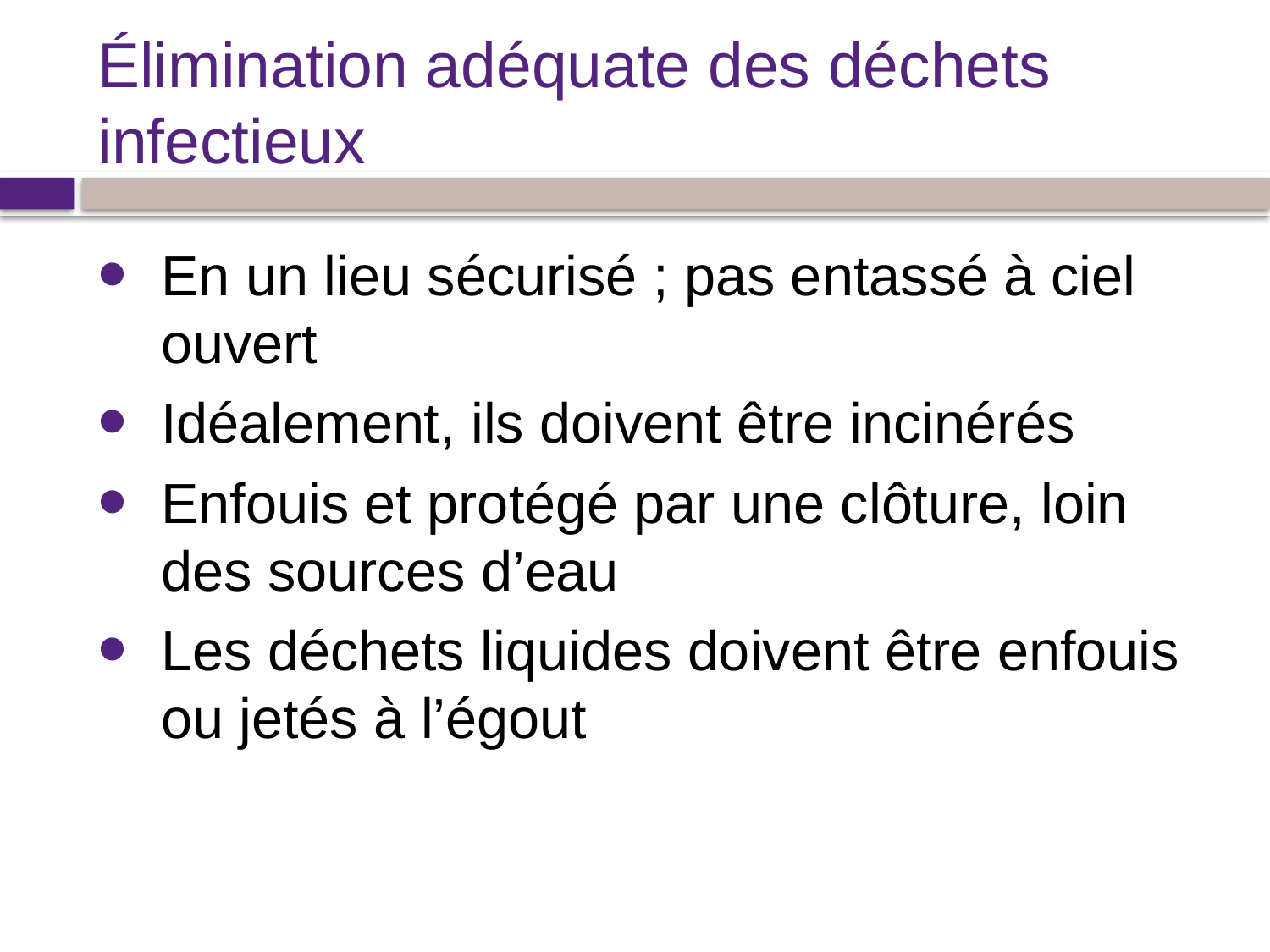

# Élimination adéquate des déchets infectieux
En un lieu sécurisé ; pas entassé à ciel ouvert
Idéalement, ils doivent être incinérés
Enfouis et protégé par une clôture, loin des sources d’eau
Les déchets liquides doivent être enfouis ou jetés à l’égout